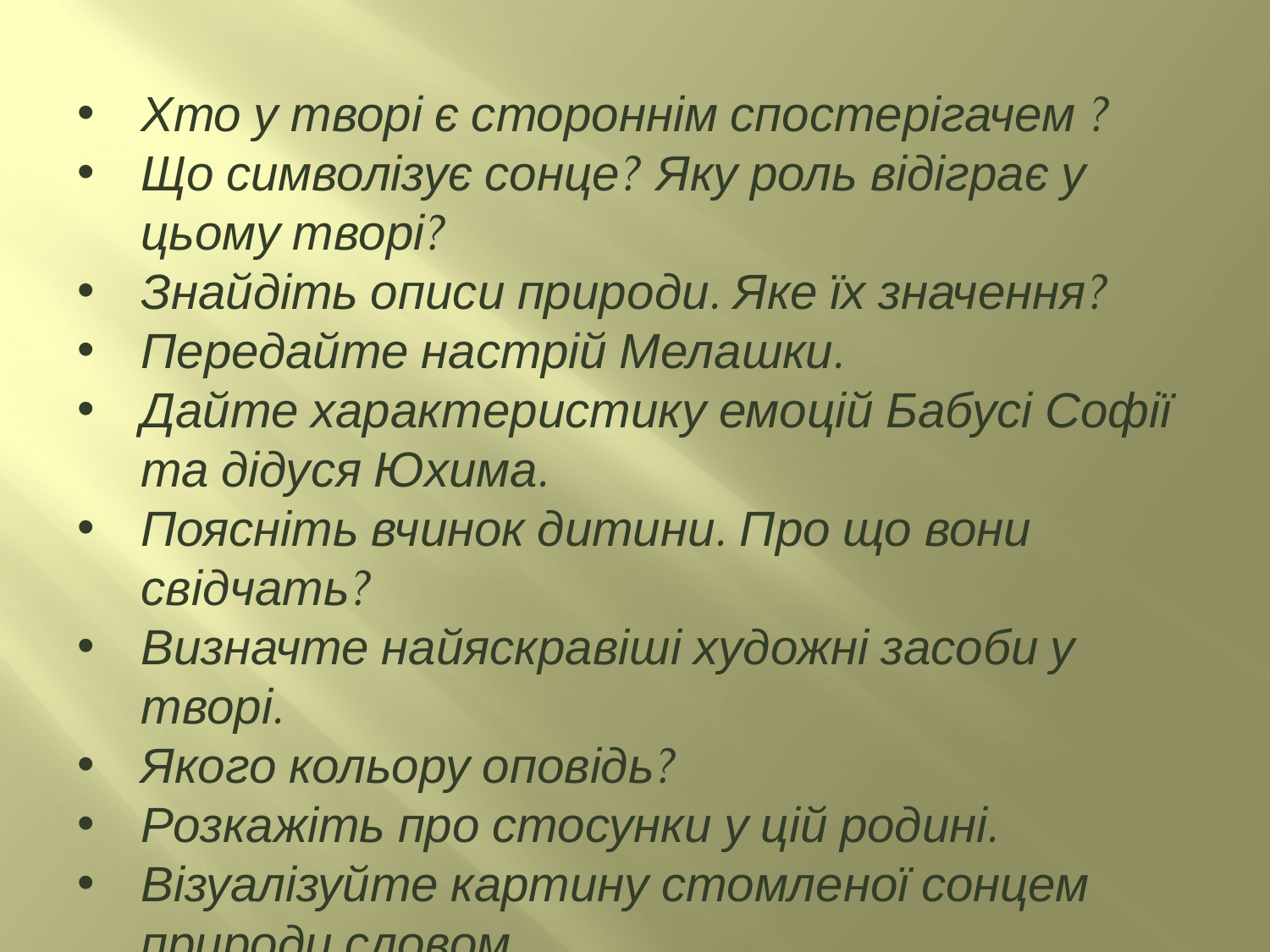

Хто у творі є стороннім спостерігачем ?
Що символізує сонце? Яку роль відіграє у цьому творі?
Знайдіть описи природи. Яке їх значення?
Передайте настрій Мелашки.
Дайте характеристику емоцій Бабусі Софії та дідуся Юхима.
Поясніть вчинок дитини. Про що вони свідчать?
Визначте найяскравіші художні засоби у творі.
Якого кольору оповідь?
Розкажіть про стосунки у цій родині.
Візуалізуйте картину стомленої сонцем природи словом.